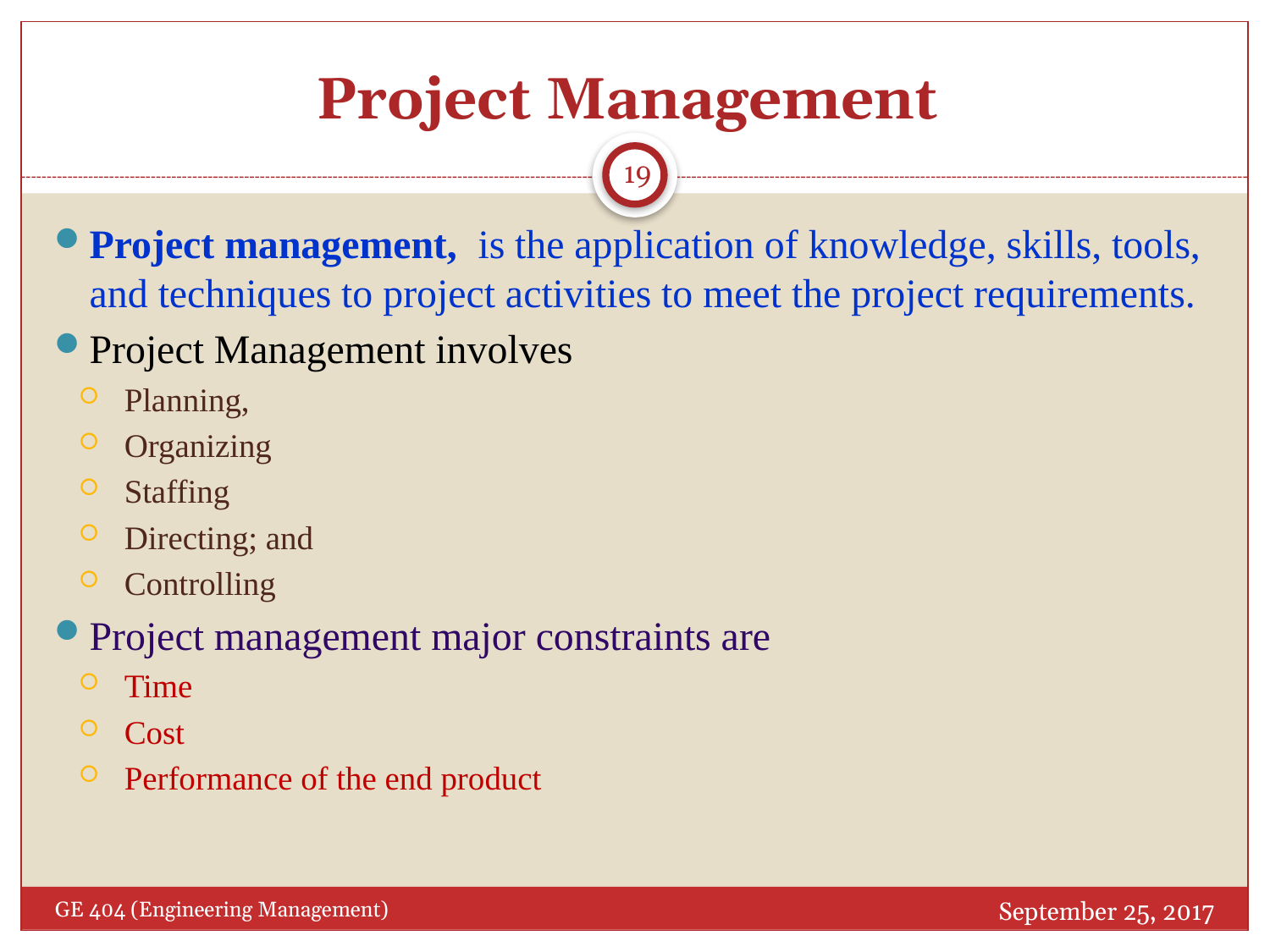

# Project Management
19
Project management,  is the application of knowledge, skills, tools, and techniques to project activities to meet the project requirements.
Project Management involves
Planning,
Organizing
Staffing
Directing; and
Controlling
Project management major constraints are
Time
Cost
Performance of the end product

September 25, 2017
GE 404 (Engineering Management)